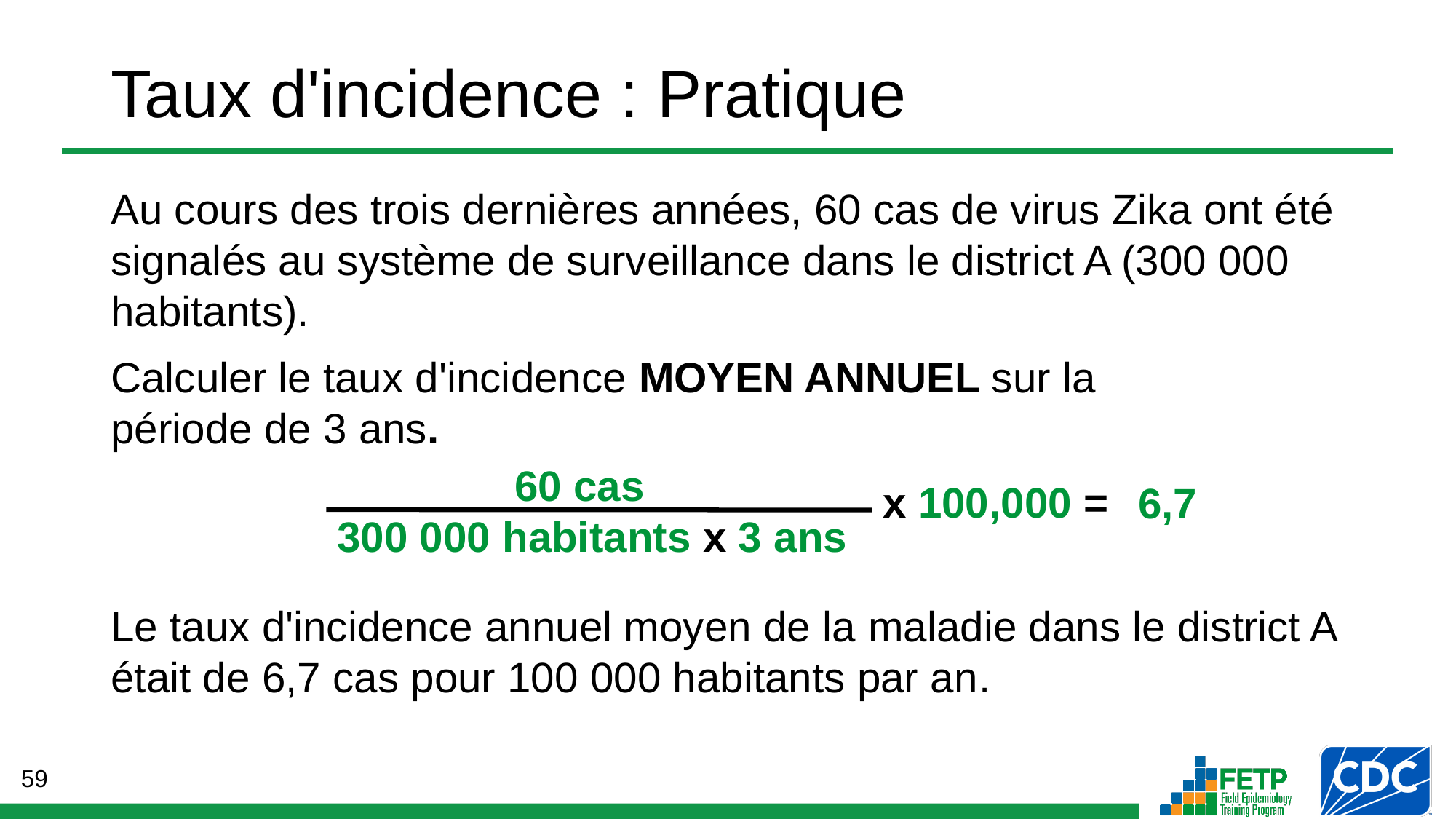

# Taux d'incidence : Pratique
Au cours des trois dernières années, 60 cas de virus Zika ont été signalés au système de surveillance dans le district A (300 000 habitants).
Calculer le taux d'incidence MOYEN ANNUEL sur la
période de 3 ans.

Le taux d'incidence annuel moyen de la maladie dans le district A était de 6,7 cas pour 100 000 habitants par an.

               60 cas
300 000 habitants x 3 ans
x 100,000 =
6,7